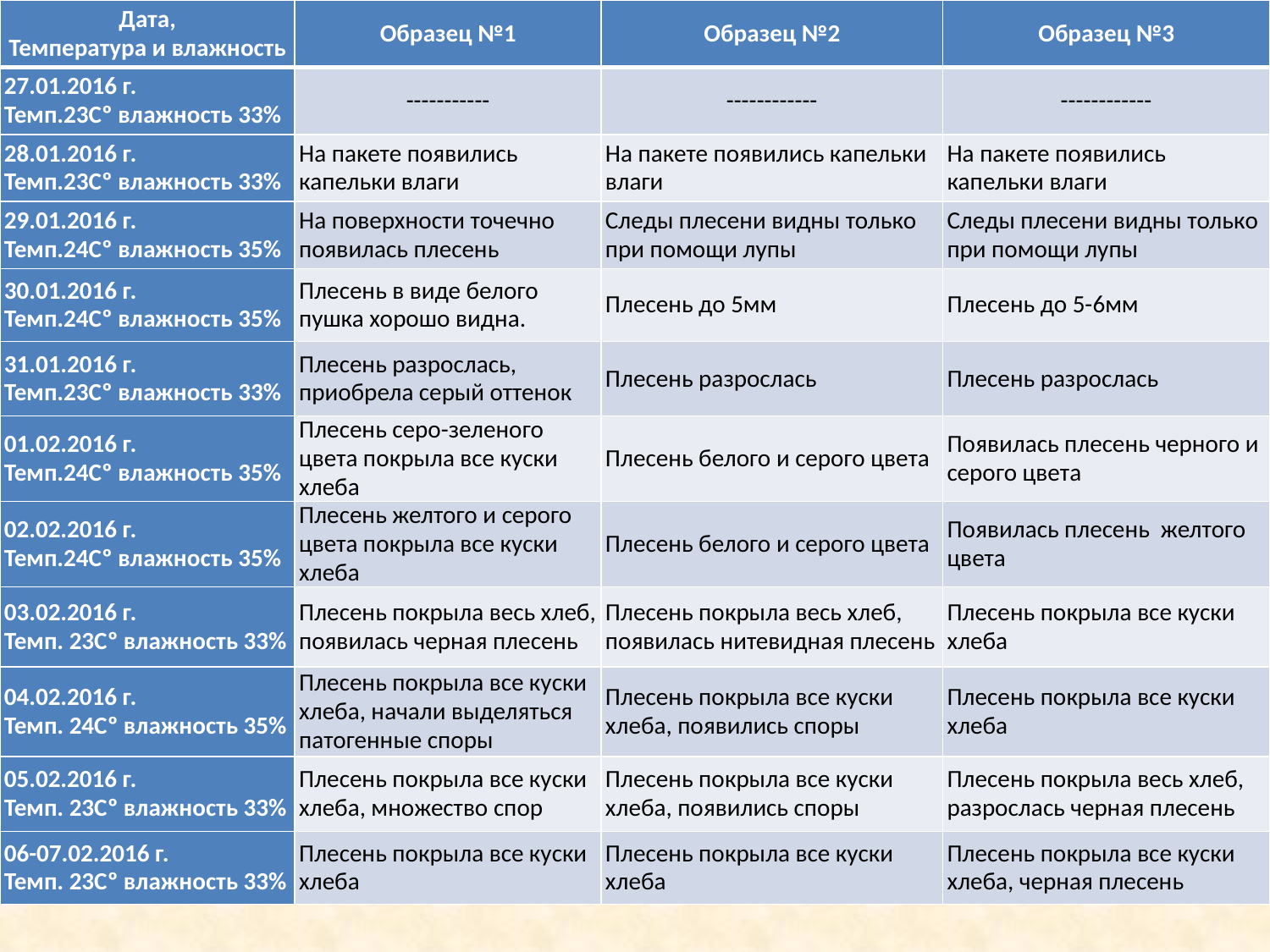

| Дата, Температура и влажность | Образец №1 | Образец №2 | Образец №3 |
| --- | --- | --- | --- |
| 27.01.2016 г. Темп.23Сº влажность 33% | ----------- | ------------ | ------------ |
| 28.01.2016 г. Темп.23Сº влажность 33% | На пакете появились капельки влаги | На пакете появились капельки влаги | На пакете появились капельки влаги |
| 29.01.2016 г. Темп.24Сº влажность 35% | На поверхности точечно появилась плесень | Следы плесени видны только при помощи лупы | Следы плесени видны только при помощи лупы |
| 30.01.2016 г. Темп.24Сº влажность 35% | Плесень в виде белого пушка хорошо видна. | Плесень до 5мм | Плесень до 5-6мм |
| 31.01.2016 г. Темп.23Сº влажность 33% | Плесень разрослась, приобрела серый оттенок | Плесень разрослась | Плесень разрослась |
| 01.02.2016 г. Темп.24Сº влажность 35% | Плесень серо-зеленого цвета покрыла все куски хлеба | Плесень белого и серого цвета | Появилась плесень черного и серого цвета |
| 02.02.2016 г. Темп.24Сº влажность 35% | Плесень желтого и серого цвета покрыла все куски хлеба | Плесень белого и серого цвета | Появилась плесень желтого цвета |
| 03.02.2016 г. Темп. 23Сº влажность 33% | Плесень покрыла весь хлеб, появилась черная плесень | Плесень покрыла весь хлеб, появилась нитевидная плесень | Плесень покрыла все куски хлеба |
| 04.02.2016 г. Темп. 24Сº влажность 35% | Плесень покрыла все куски хлеба, начали выделяться патогенные споры | Плесень покрыла все куски хлеба, появились споры | Плесень покрыла все куски хлеба |
| 05.02.2016 г. Темп. 23Сº влажность 33% | Плесень покрыла все куски хлеба, множество спор | Плесень покрыла все куски хлеба, появились споры | Плесень покрыла весь хлеб, разрослась черная плесень |
| 06-07.02.2016 г. Темп. 23Сº влажность 33% | Плесень покрыла все куски хлеба | Плесень покрыла все куски хлеба | Плесень покрыла все куски хлеба, черная плесень |